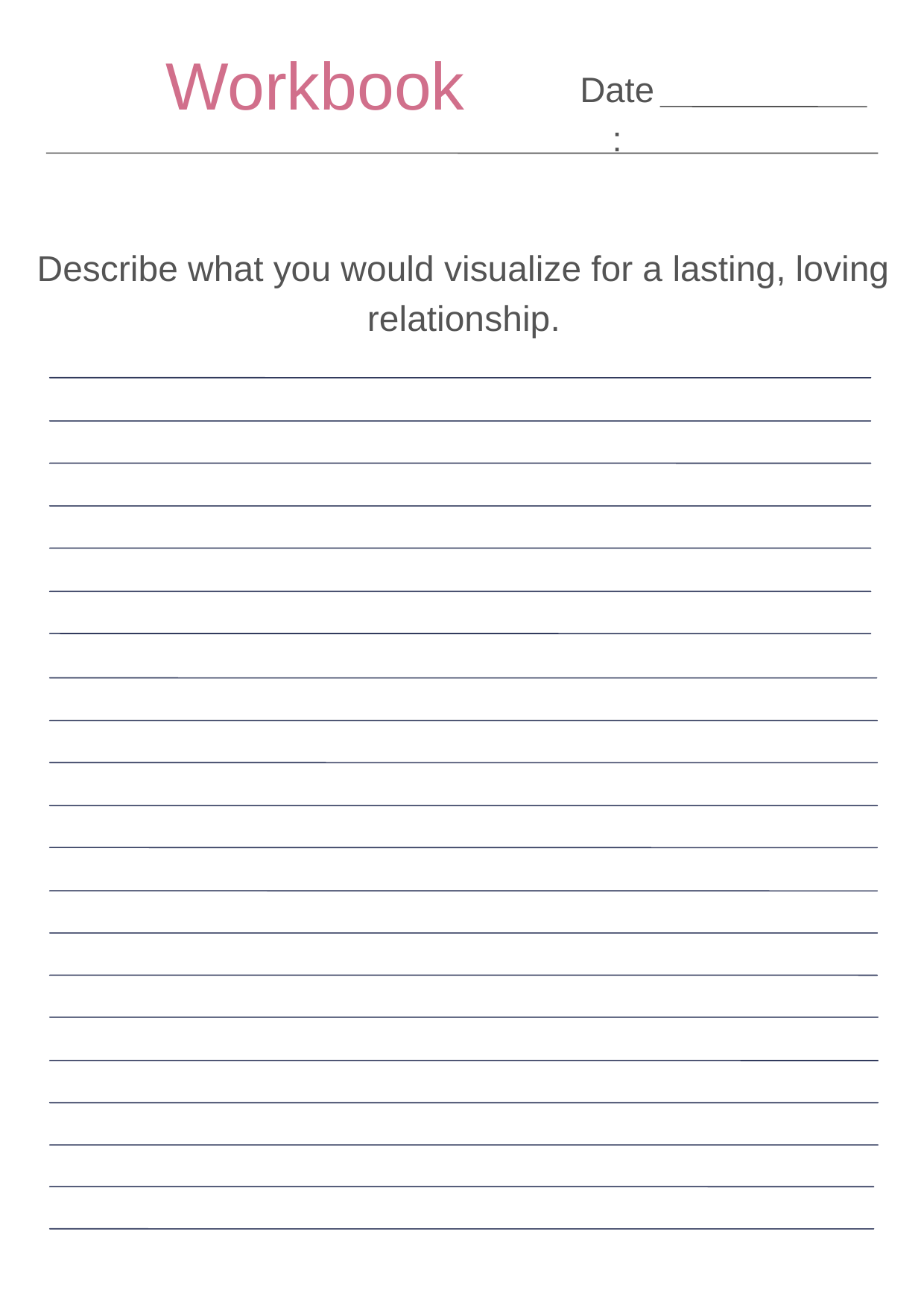

Workbook
Date:

Describe what you would visualize for a lasting, loving relationship.